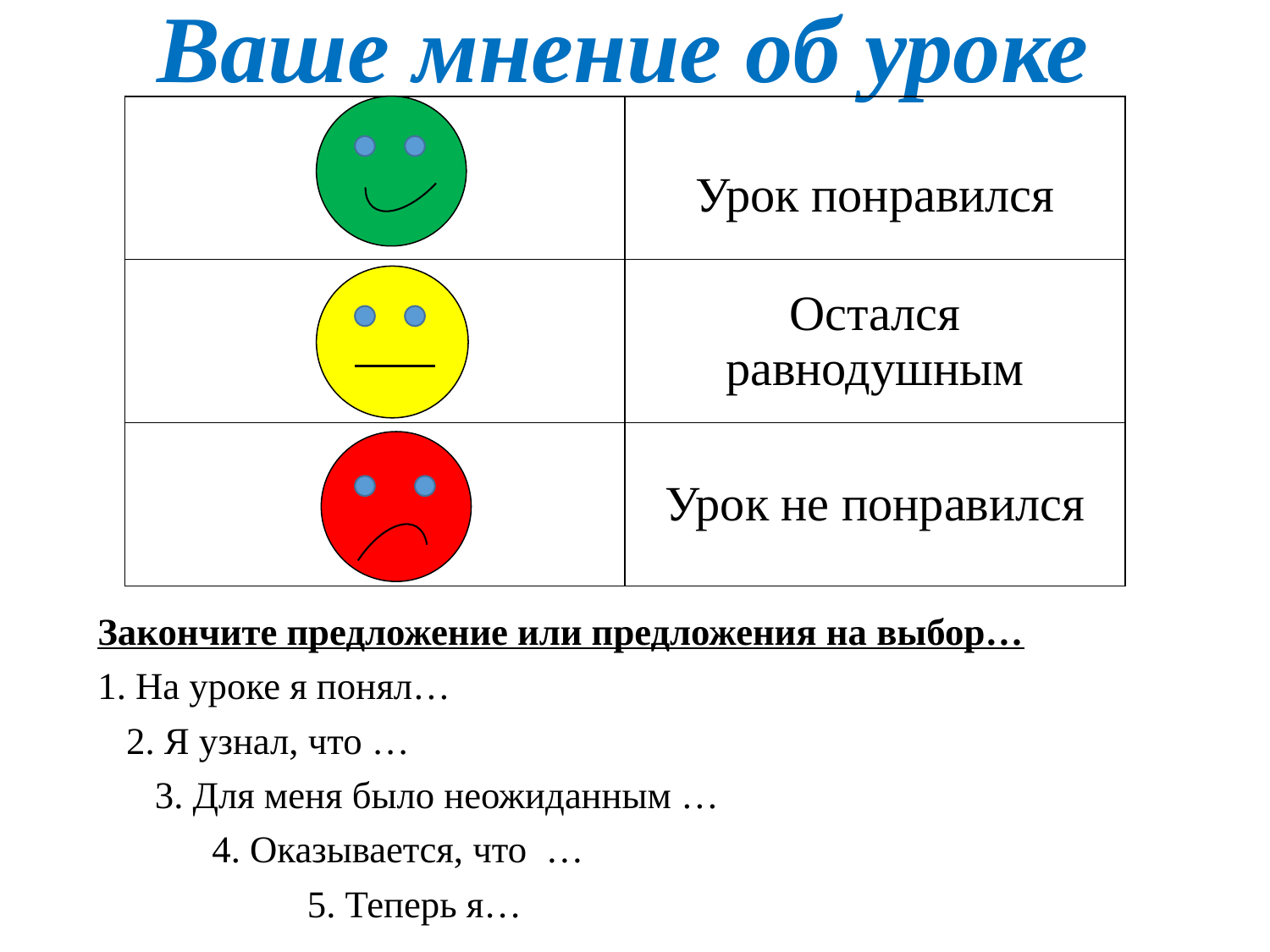

# Ваше мнение об уроке
|  | Урок понравился |
| --- | --- |
|  | Остался равнодушным |
|  | Урок не понравился |

Закончите предложение или предложения на выбор…
1. На уроке я понял…
   2. Я узнал, что …
      3. Для меня было неожиданным …
            4. Оказывается, что  …
                      5. Теперь я…